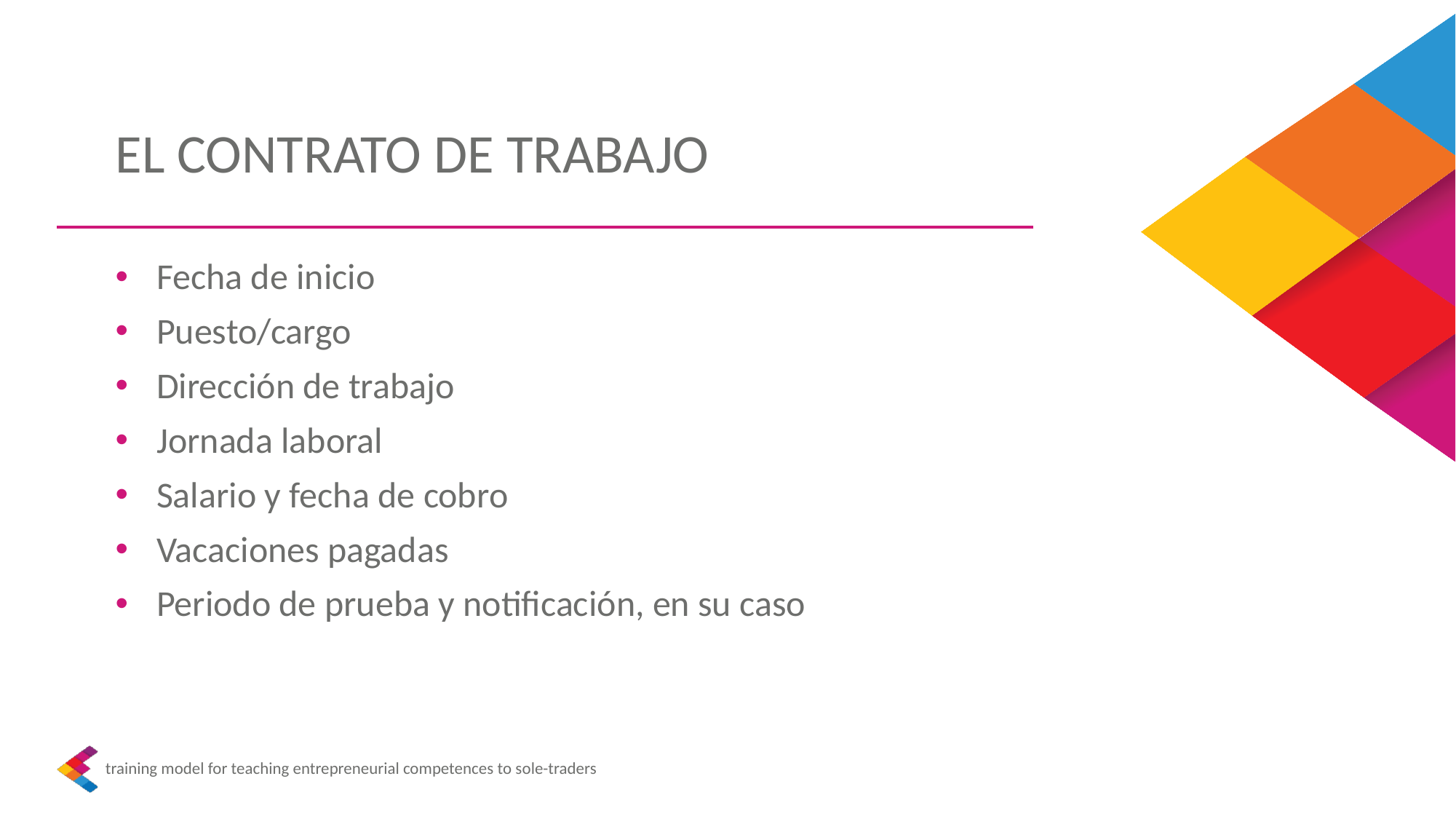

EL CONTRATO DE TRABAJO
Fecha de inicio
Puesto/cargo
Dirección de trabajo
Jornada laboral
Salario y fecha de cobro
Vacaciones pagadas
Periodo de prueba y notificación, en su caso